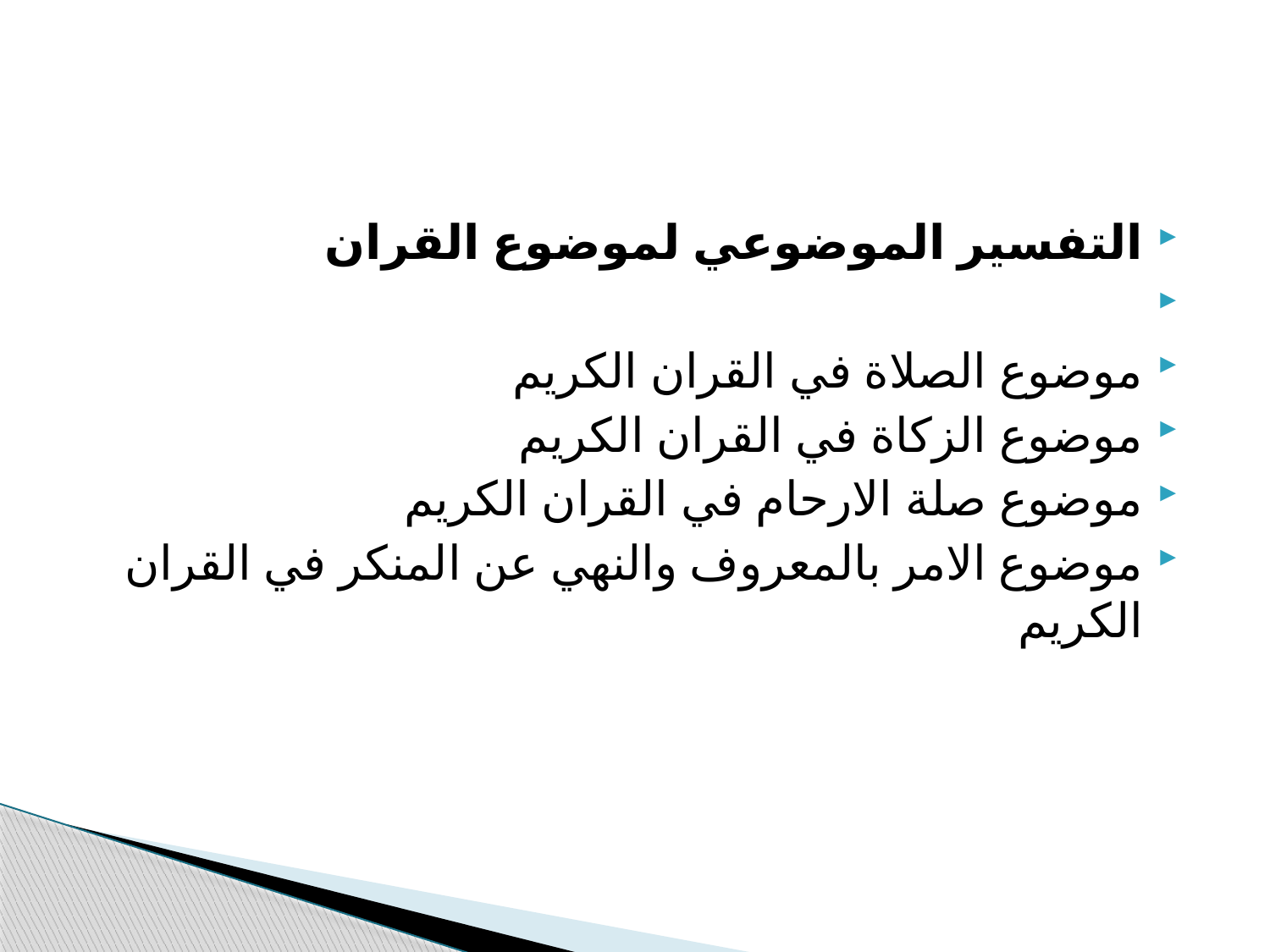

التفسير الموضوعي لموضوع القران

موضوع الصلاة في القران الكريم
موضوع الزكاة في القران الكريم
موضوع صلة الارحام في القران الكريم
موضوع الامر بالمعروف والنهي عن المنكر في القران الكريم